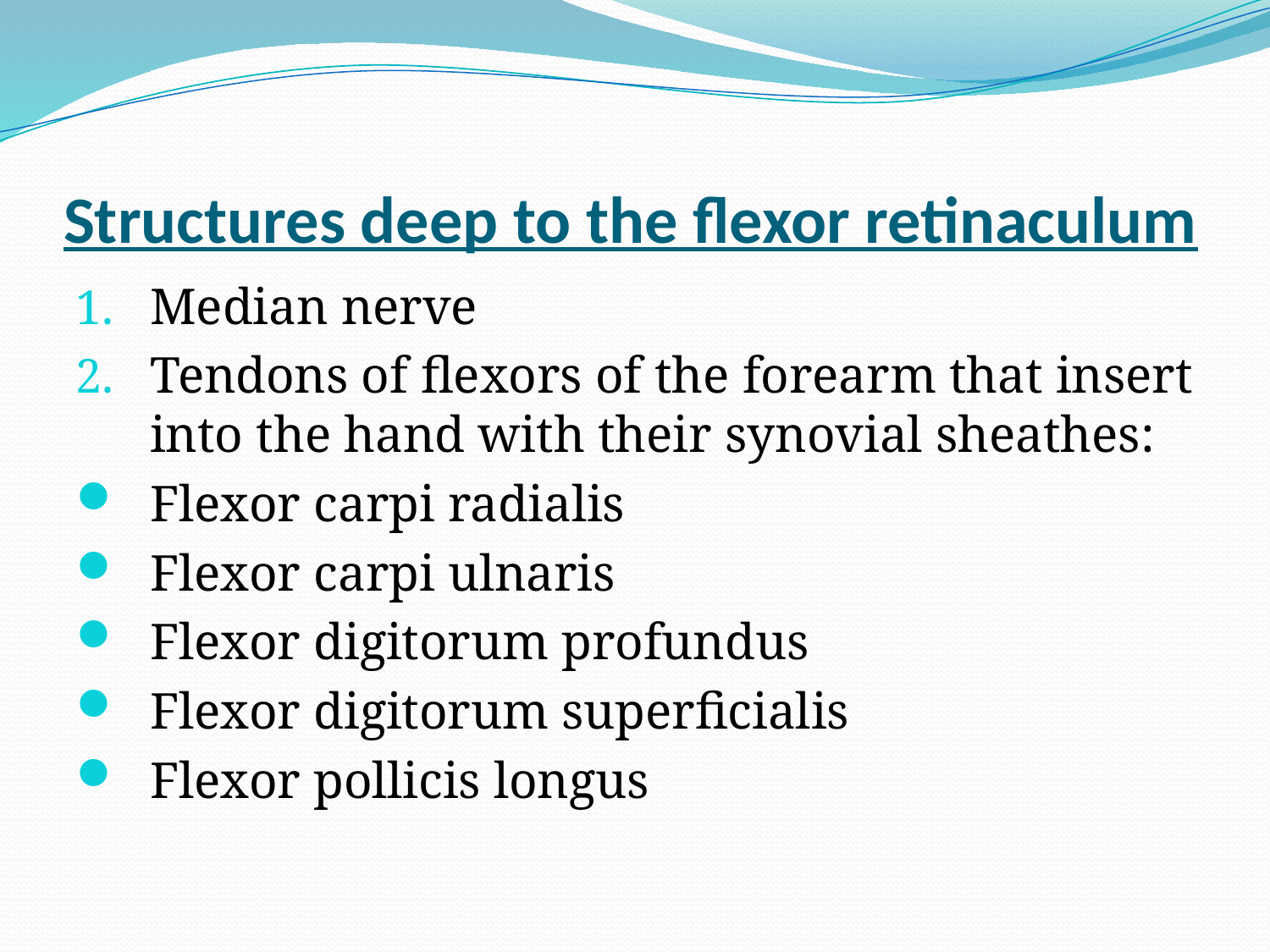

# Structures deep to the flexor retinaculum
Median nerve
Tendons of flexors of the forearm that insert into the hand with their synovial sheathes:
Flexor carpi radialis
Flexor carpi ulnaris
Flexor digitorum profundus
Flexor digitorum superficialis
Flexor pollicis longus